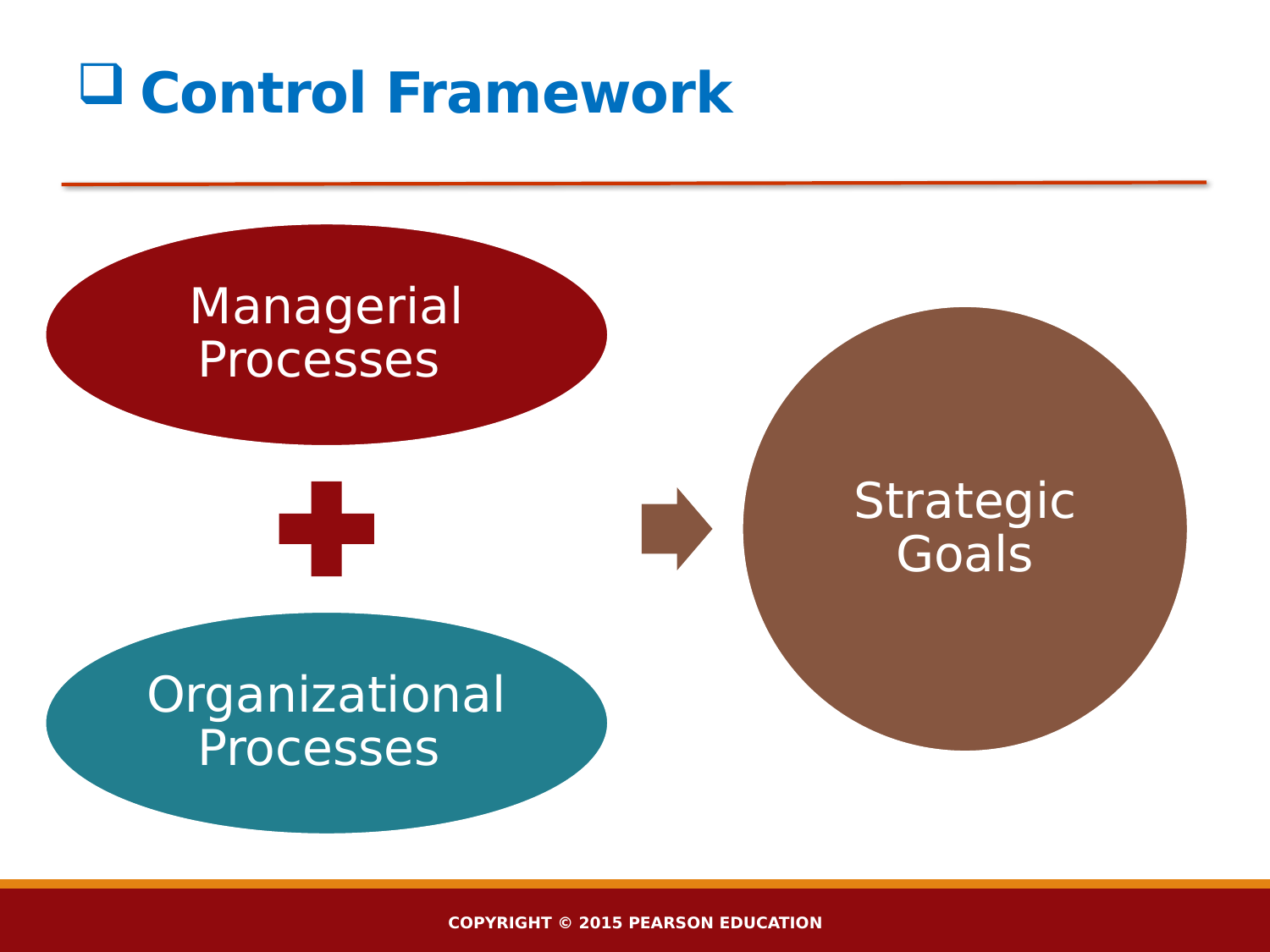

# Control Framework
Managerial Processes

Organizational Processes

Strategic Goals
Copyright © 2015 Pearson Education